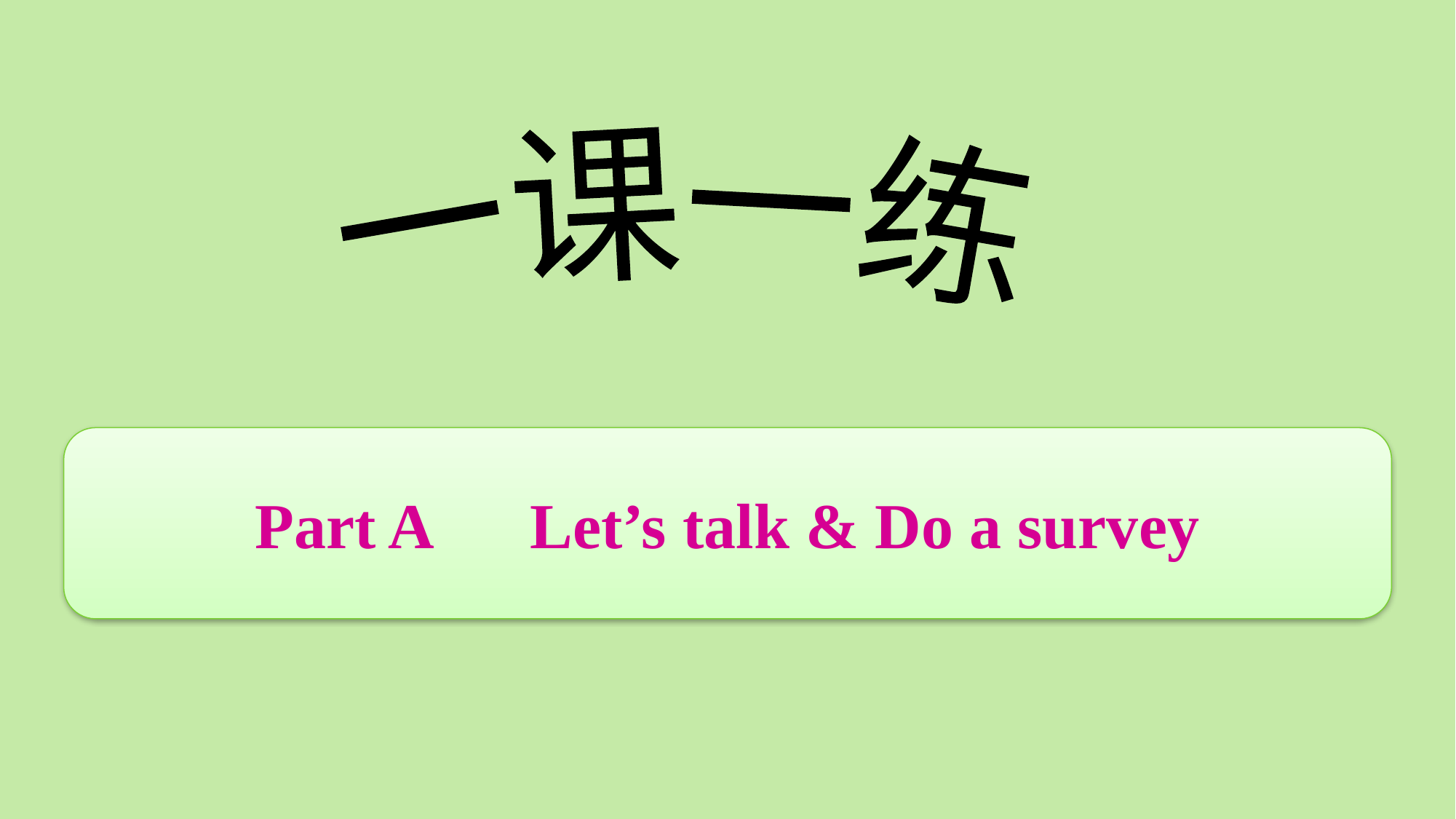

Part A　Let’s talk & Do a survey